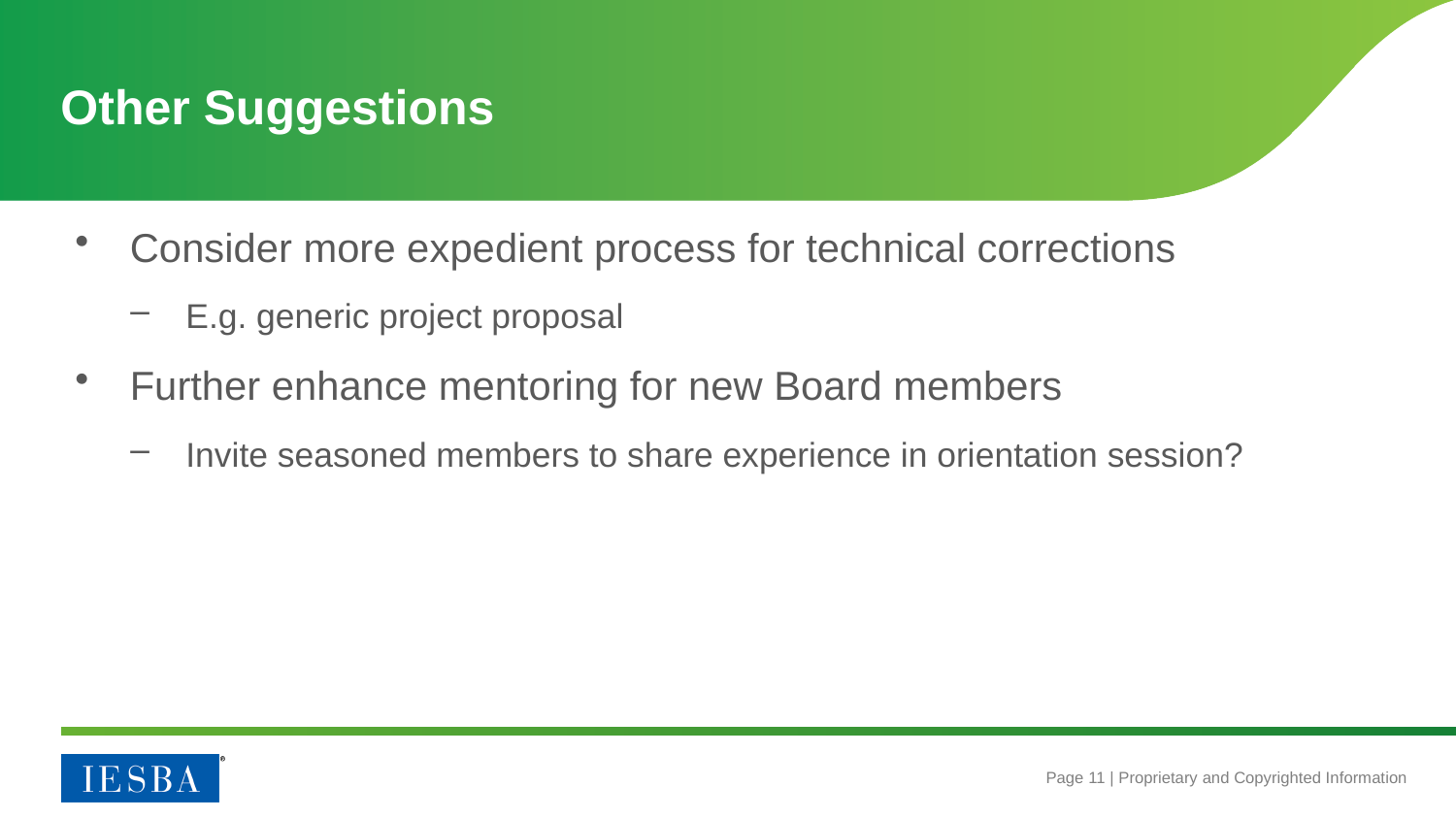

# Other Suggestions
Consider more expedient process for technical corrections
E.g. generic project proposal
Further enhance mentoring for new Board members
Invite seasoned members to share experience in orientation session?